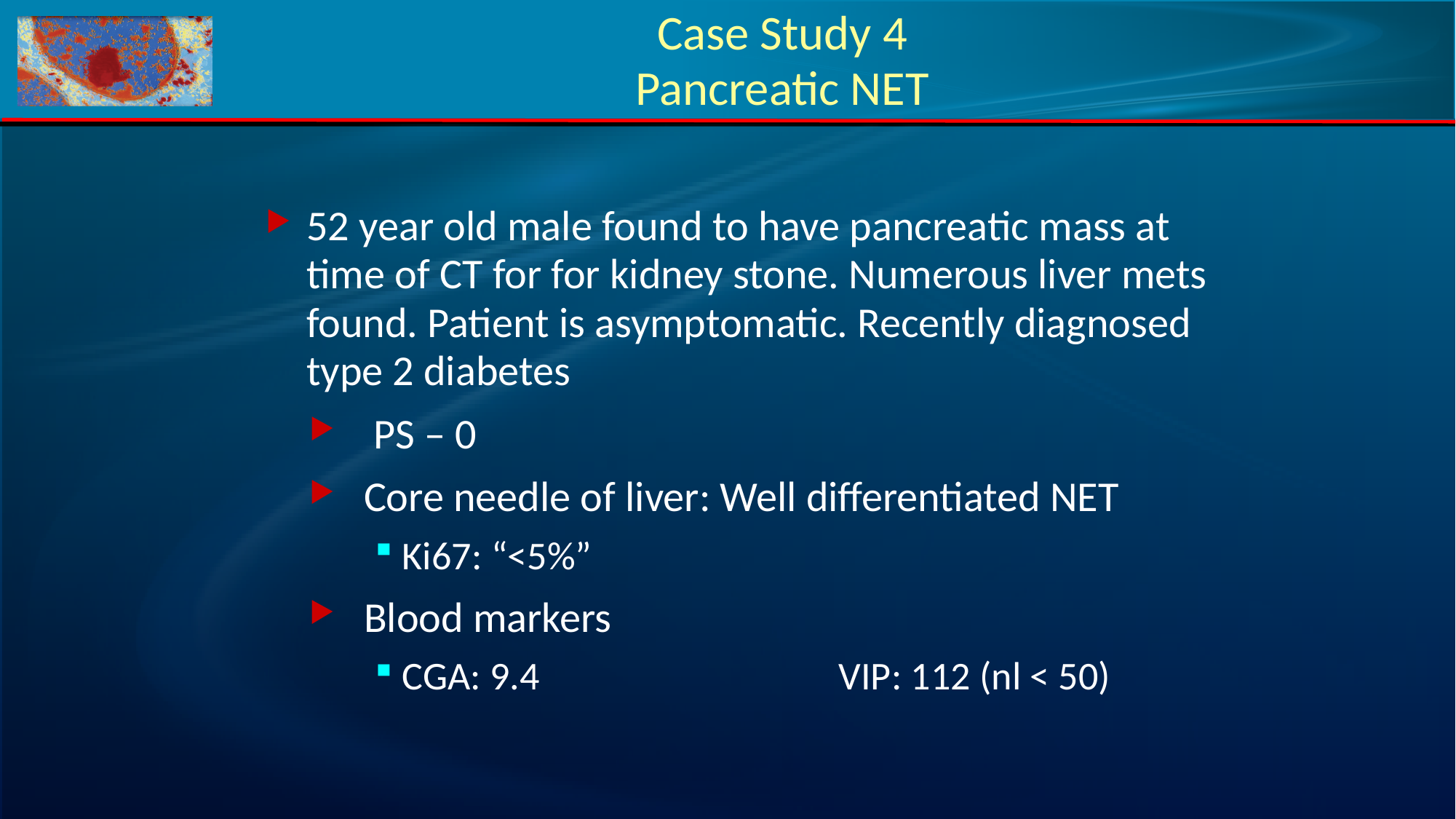

# Case Study 4 Pancreatic NET
52 year old male found to have pancreatic mass at time of CT for for kidney stone. Numerous liver mets found. Patient is asymptomatic. Recently diagnosed type 2 diabetes
 PS – 0
Core needle of liver: Well differentiated NET
Ki67: “<5%”
Blood markers
CGA: 9.4			VIP: 112 (nl < 50)